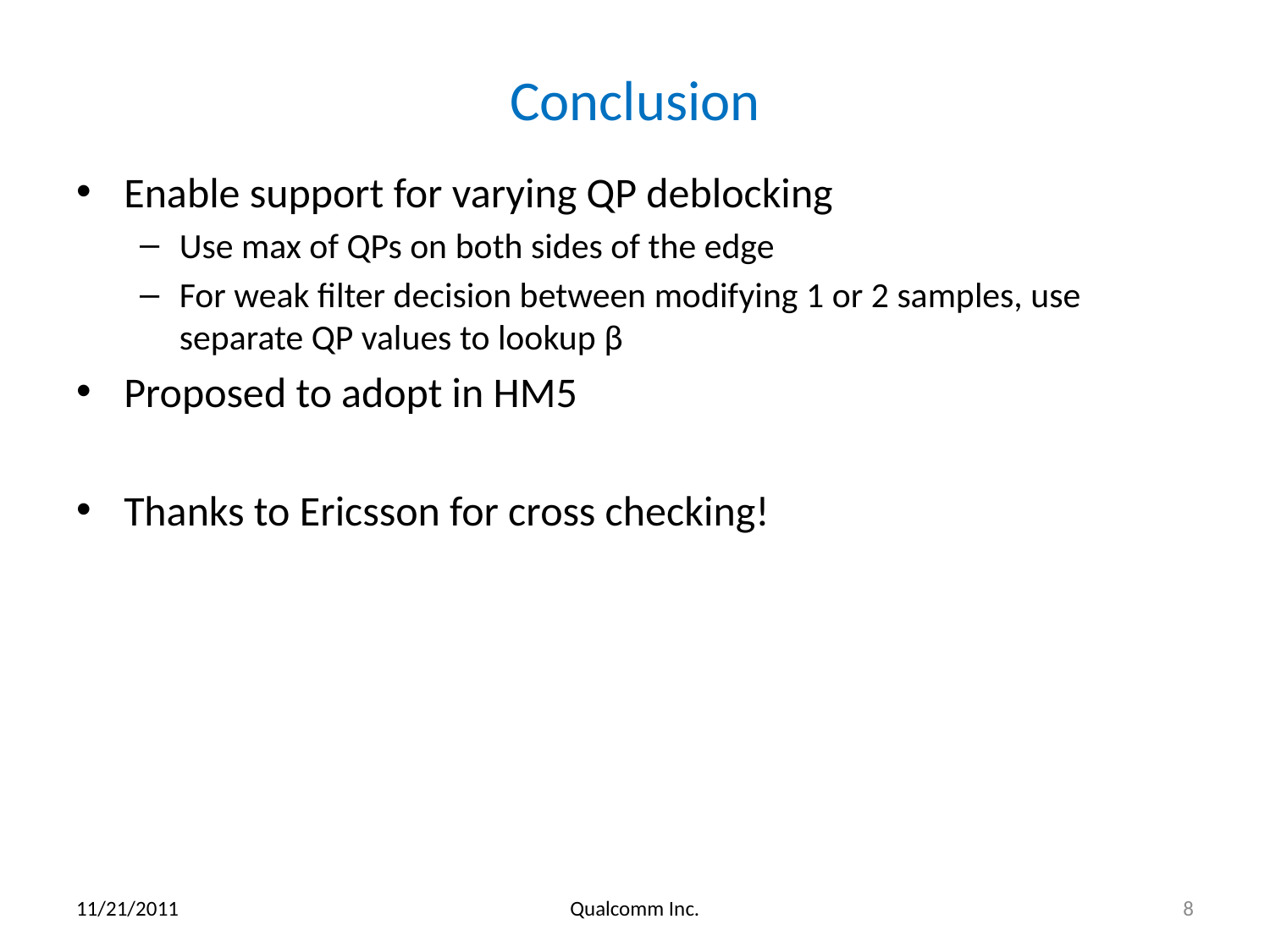

# Conclusion
Enable support for varying QP deblocking
Use max of QPs on both sides of the edge
For weak filter decision between modifying 1 or 2 samples, use separate QP values to lookup β
Proposed to adopt in HM5

Thanks to Ericsson for cross checking!
11/21/2011
Qualcomm Inc.
8